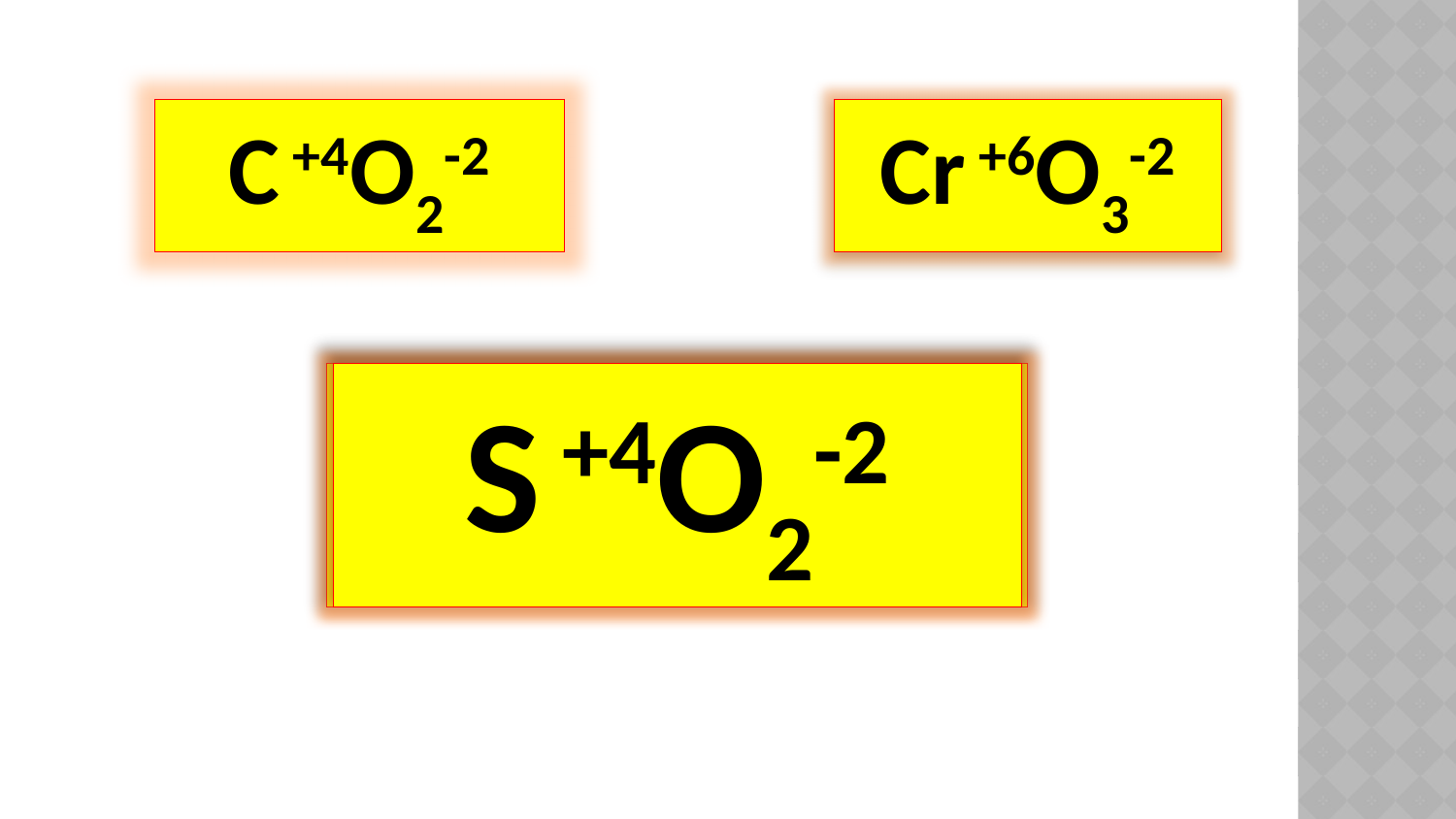

C +4O2-2
Cr +6O3-2
Six +4Oy-2
S +4O2-2